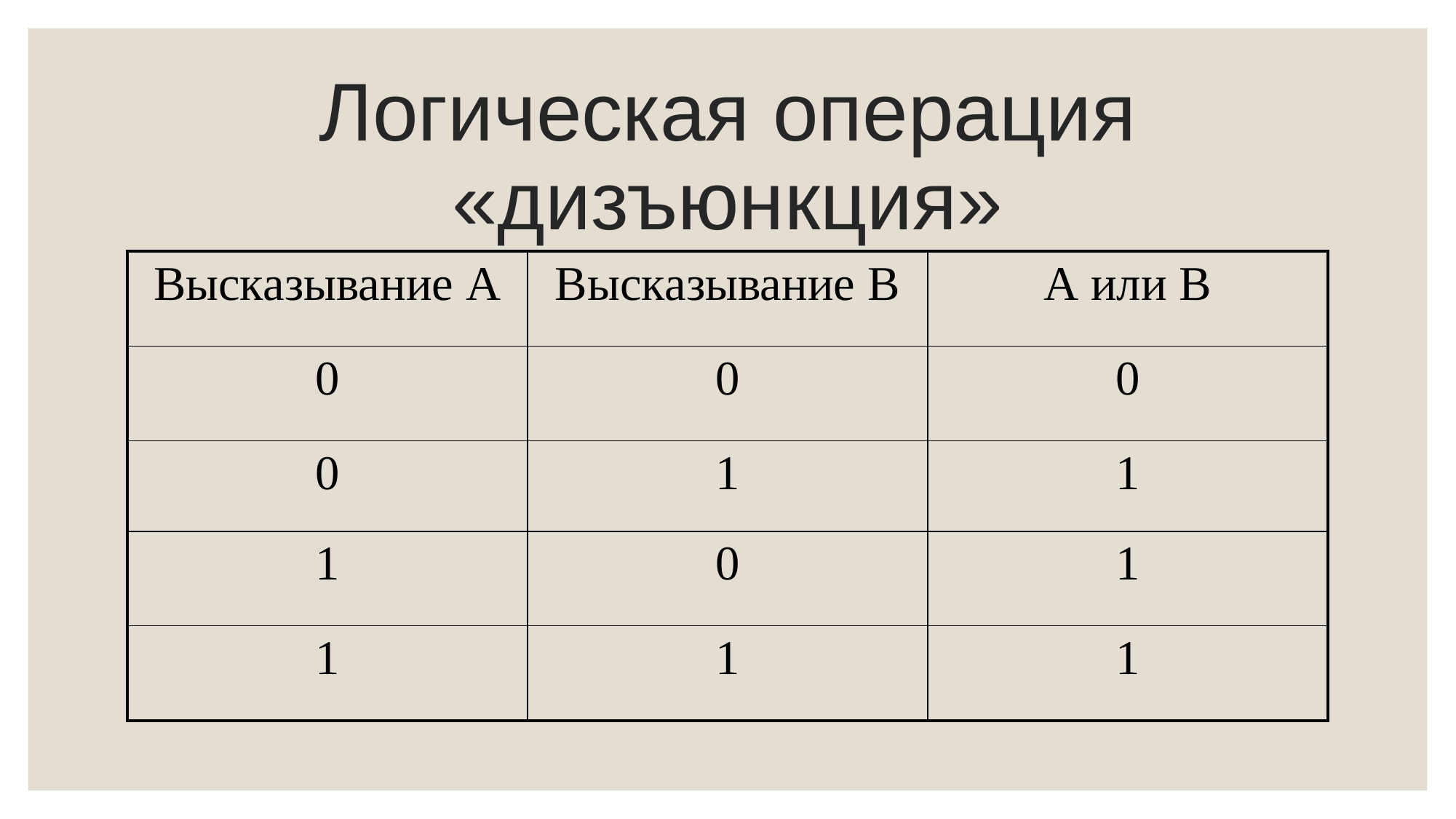

# Логическая операция «дизъюнкция»
| Высказывание А | Высказывание В | А или В |
| --- | --- | --- |
| 0 | 0 | 0 |
| 0 | 1 | 1 |
| 1 | 0 | 1 |
| 1 | 1 | 1 |